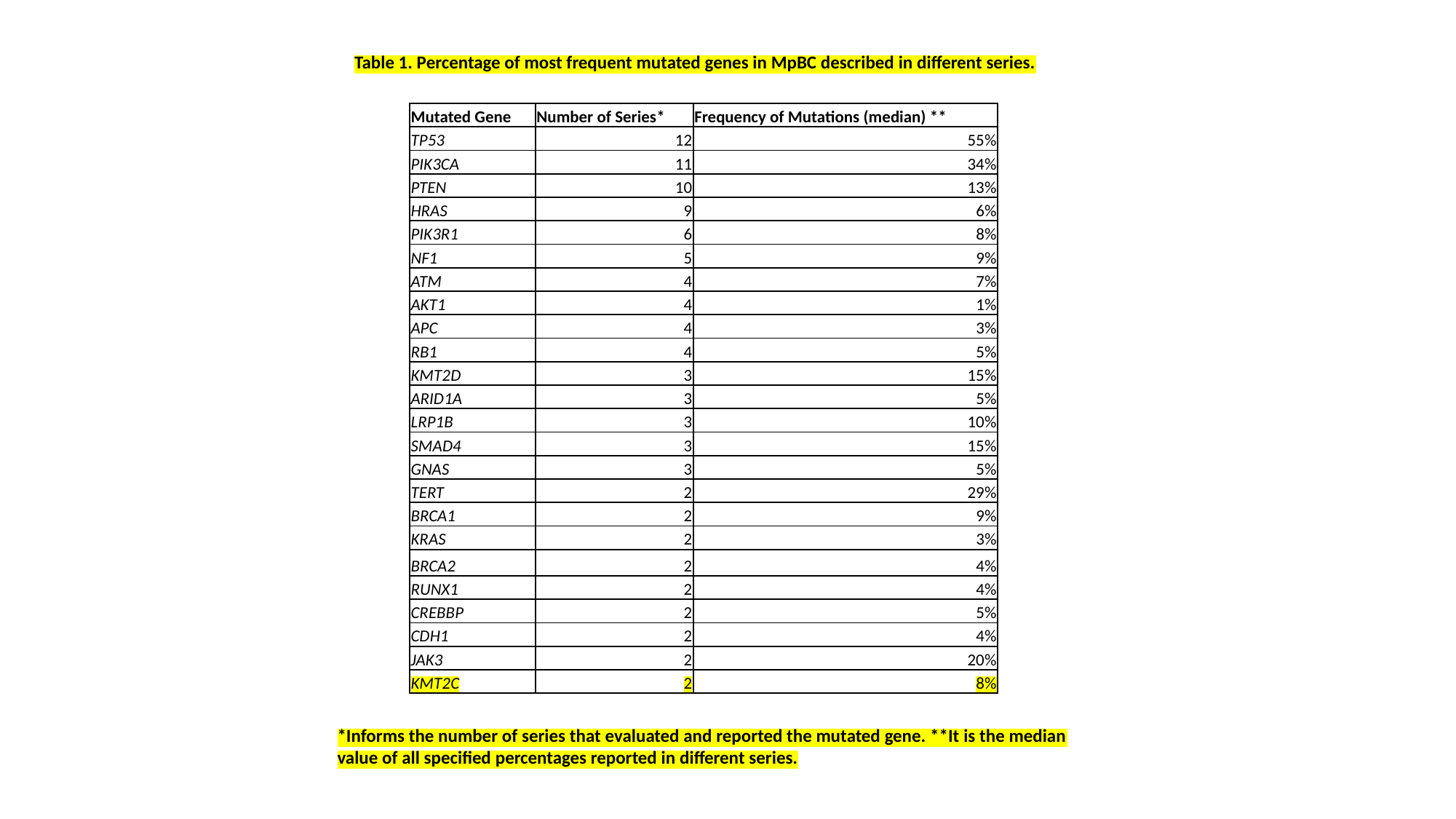

Table 1. Percentage of most frequent mutated genes in MpBC described in different series.
| Mutated Gene | Number of Series\* | Frequency of Mutations (median) \*\* |
| --- | --- | --- |
| TP53 | 12 | 55% |
| PIK3CA | 11 | 34% |
| PTEN | 10 | 13% |
| HRAS | 9 | 6% |
| PIK3R1 | 6 | 8% |
| NF1 | 5 | 9% |
| ATM | 4 | 7% |
| AKT1 | 4 | 1% |
| APC | 4 | 3% |
| RB1 | 4 | 5% |
| KMT2D | 3 | 15% |
| ARID1A | 3 | 5% |
| LRP1B | 3 | 10% |
| SMAD4 | 3 | 15% |
| GNAS | 3 | 5% |
| TERT | 2 | 29% |
| BRCA1 | 2 | 9% |
| KRAS | 2 | 3% |
| BRCA2 | 2 | 4% |
| RUNX1 | 2 | 4% |
| CREBBP | 2 | 5% |
| CDH1 | 2 | 4% |
| JAK3 | 2 | 20% |
| KMT2C | 2 | 8% |
*Informs the number of series that evaluated and reported the mutated gene. **It is the median value of all specified percentages reported in different series.